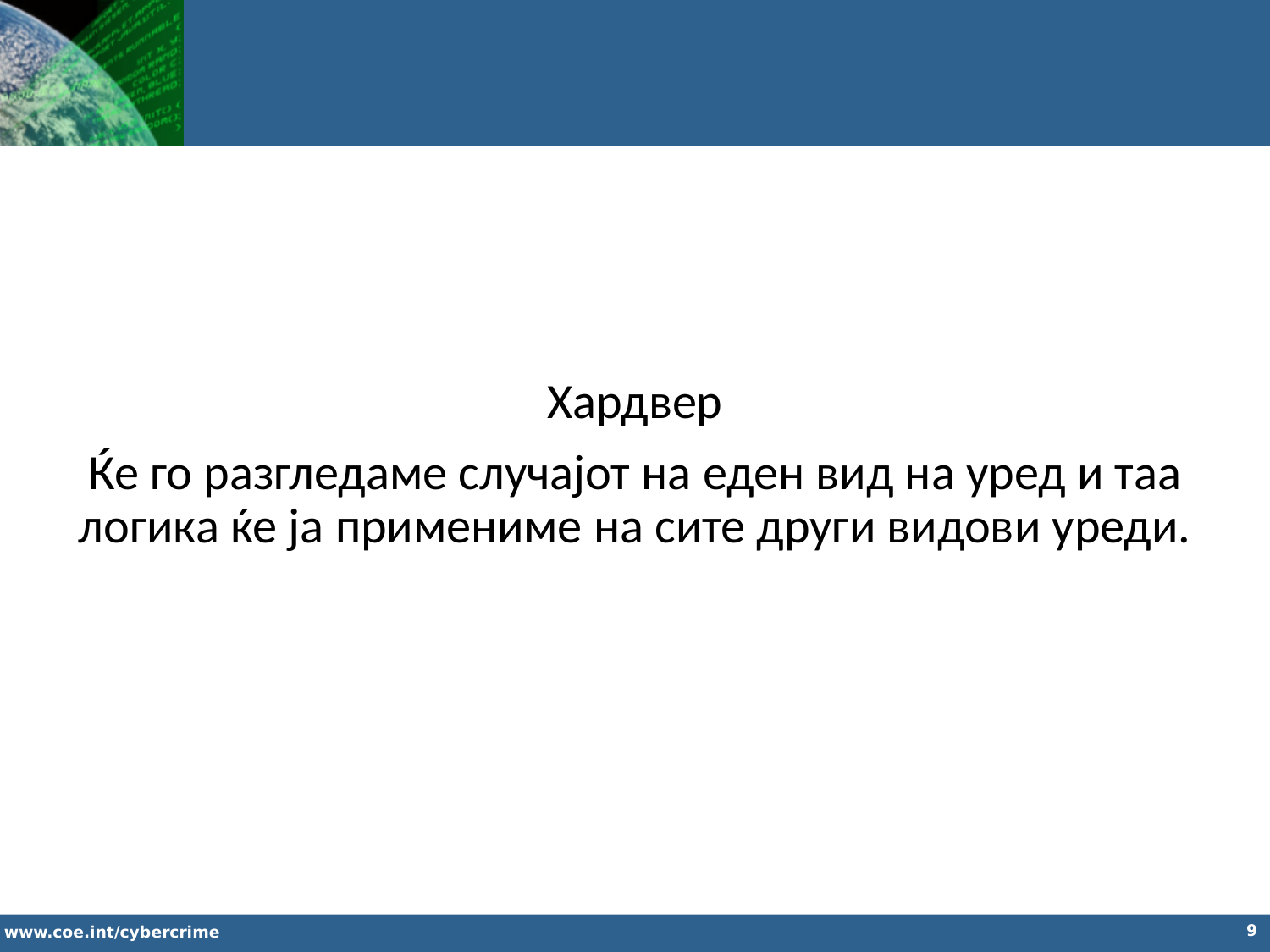

Хардвер
Ќе го разгледаме случајот на еден вид на уред и таа логика ќе ја примениме на сите други видови уреди.